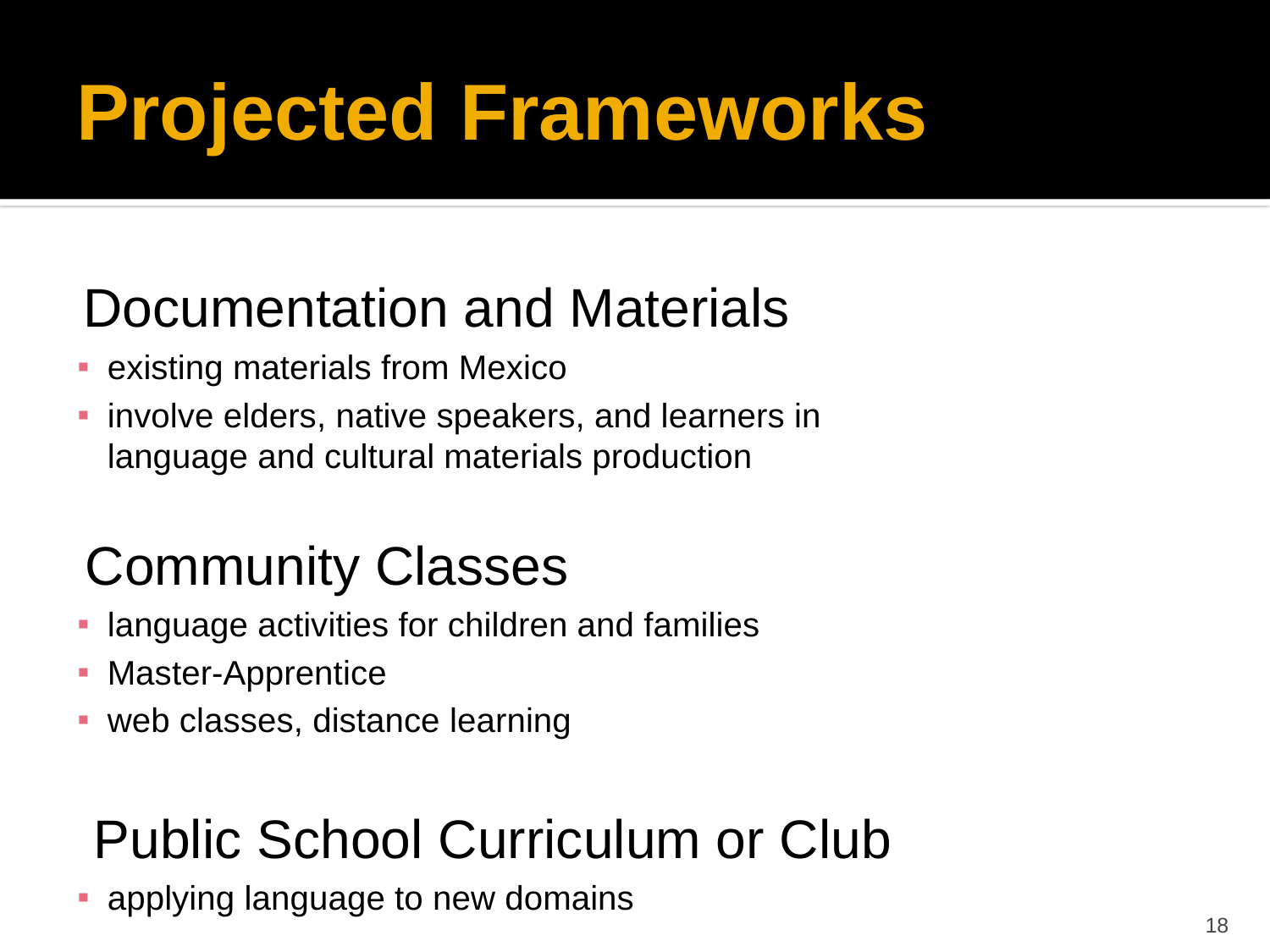

# Projected Frameworks

	   Documentation and Materials
existing materials from Mexico
involve elders, native speakers, and learners in
language and cultural materials production

	    Community Classes
language activities for children and families
Master-Apprentice
web classes, distance learning

	    Public School Curriculum or Club
applying language to new domains

18